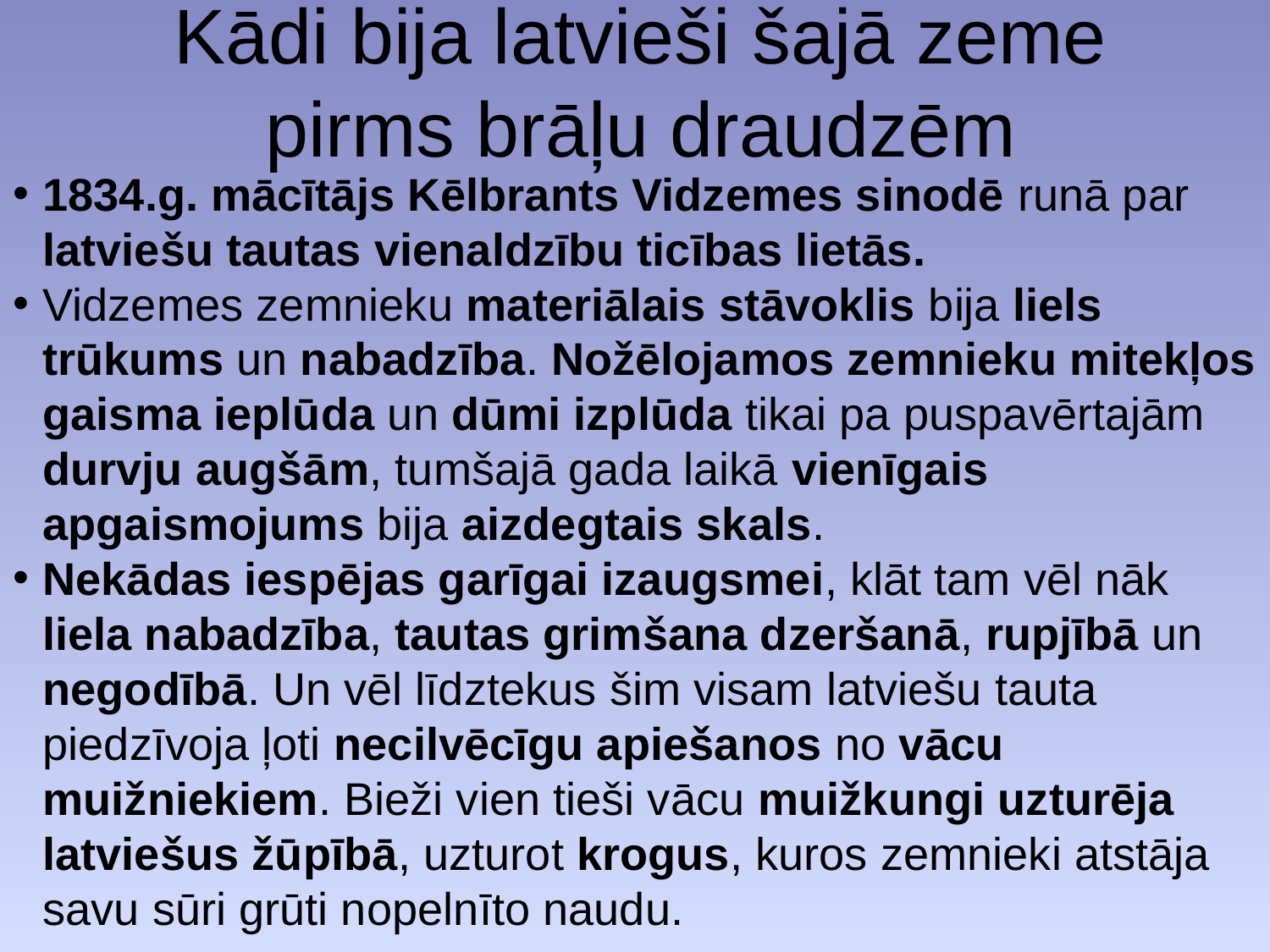

# Kādi bija latvieši šajā zeme pirms brāļu draudzēm
1834.g. mācītājs Kēlbrants Vidzemes sinodē runā par latviešu tautas vienaldzību ticības lietās.
Vidzemes zemnieku materiālais stāvoklis bija liels trūkums un nabadzība. Nožēlojamos zemnieku mitekļos gaisma ieplūda un dūmi izplūda tikai pa puspavērtajām durvju augšām, tumšajā gada laikā vienīgais apgaismojums bija aizdegtais skals.
Nekādas iespējas garīgai izaugsmei, klāt tam vēl nāk liela nabadzība, tautas grimšana dzeršanā, rupjībā un negodībā. Un vēl līdztekus šim visam latviešu tauta piedzīvoja ļoti necilvēcīgu apiešanos no vācu muižniekiem. Bieži vien tieši vācu muižkungi uzturēja latviešus žūpībā, uzturot krogus, kuros zemnieki atstāja savu sūri grūti nopelnīto naudu.